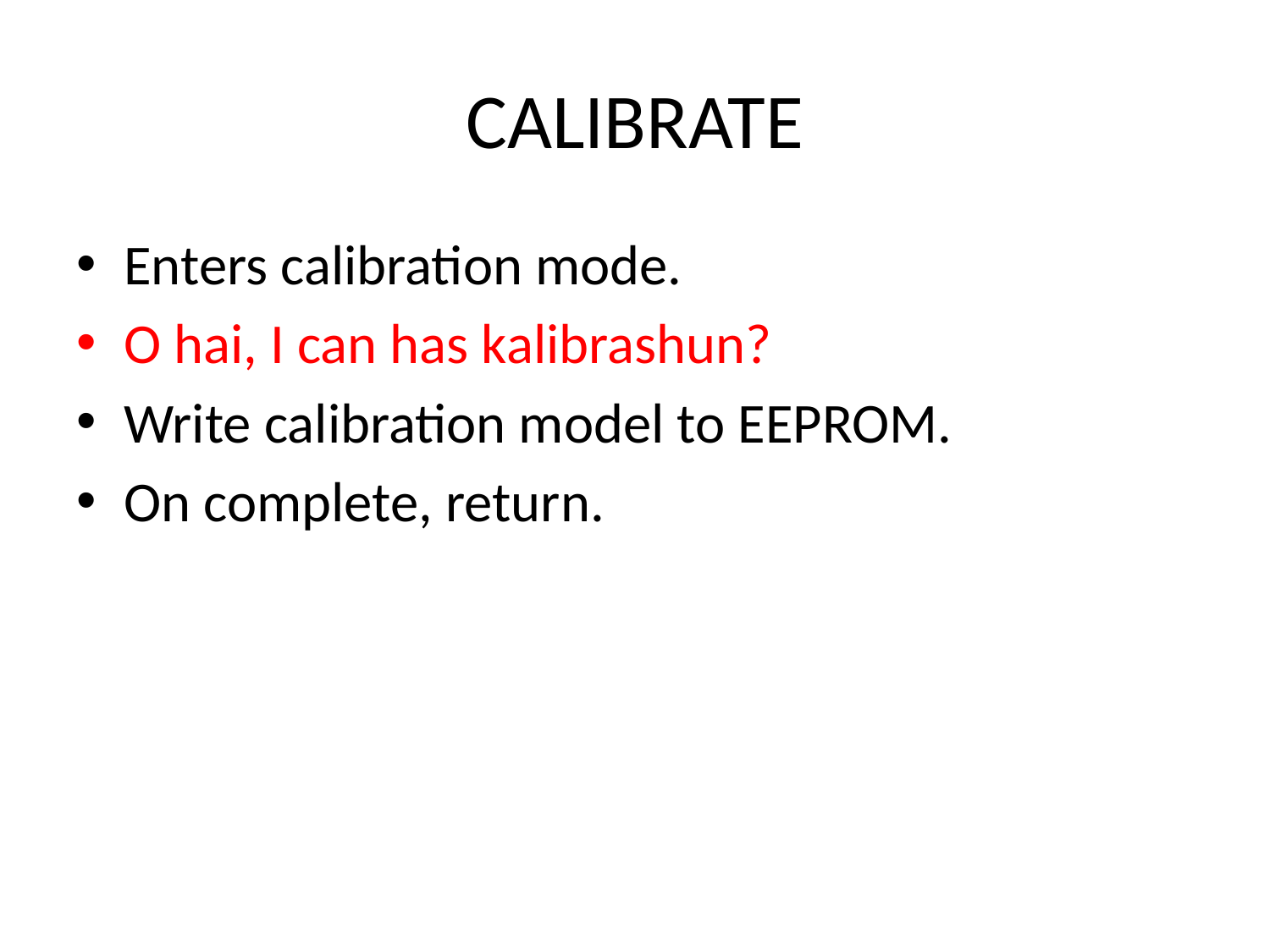

# CALIBRATE
Enters calibration mode.
O hai, I can has kalibrashun?
Write calibration model to EEPROM.
On complete, return.